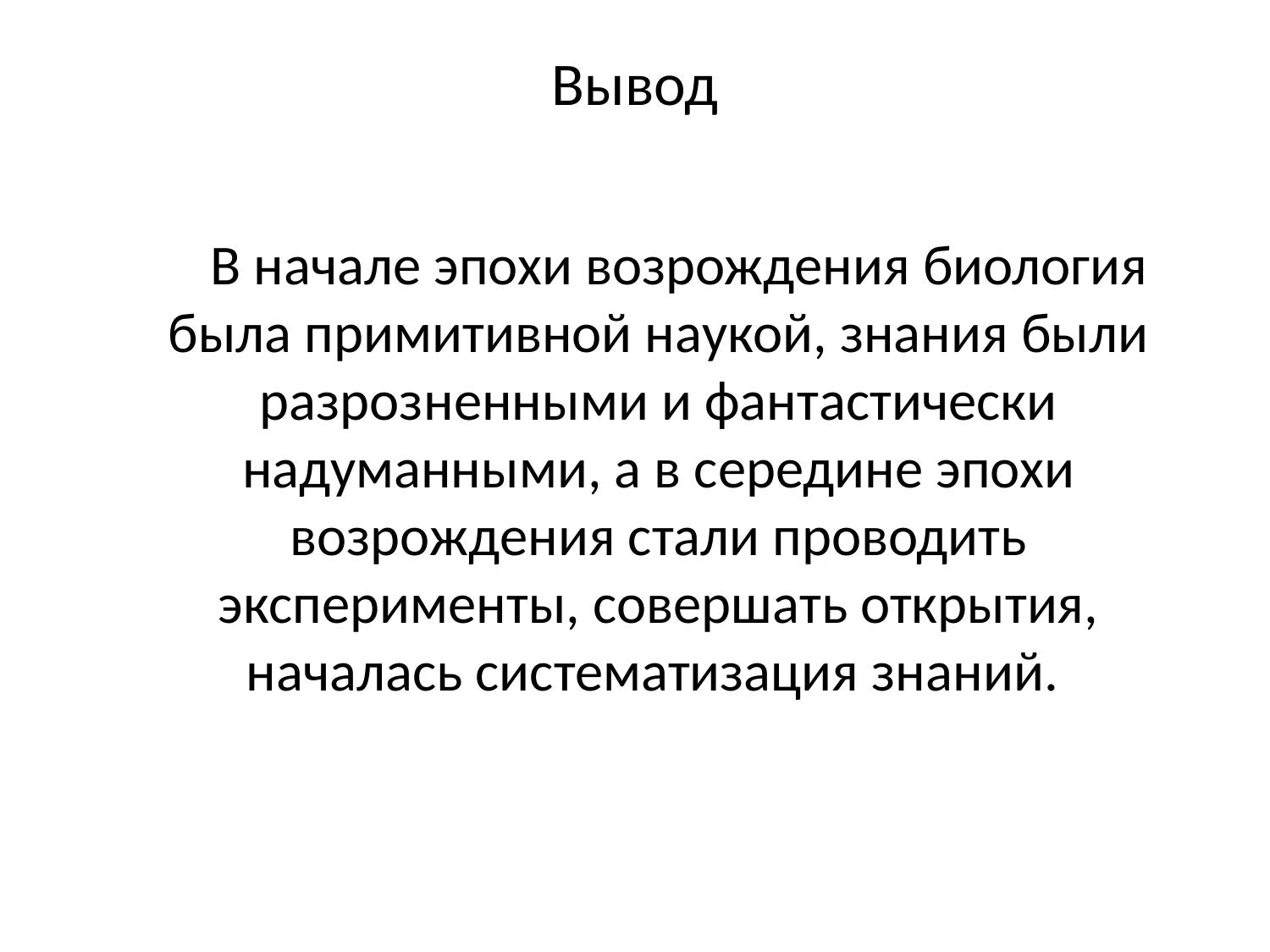

# Вывод
       В начале эпохи возрождения биология была примитивной наукой, знания были разрозненными и фантастически надуманными, а в середине эпохи возрождения стали проводить эксперименты, совершать открытия, началась систематизация знаний.